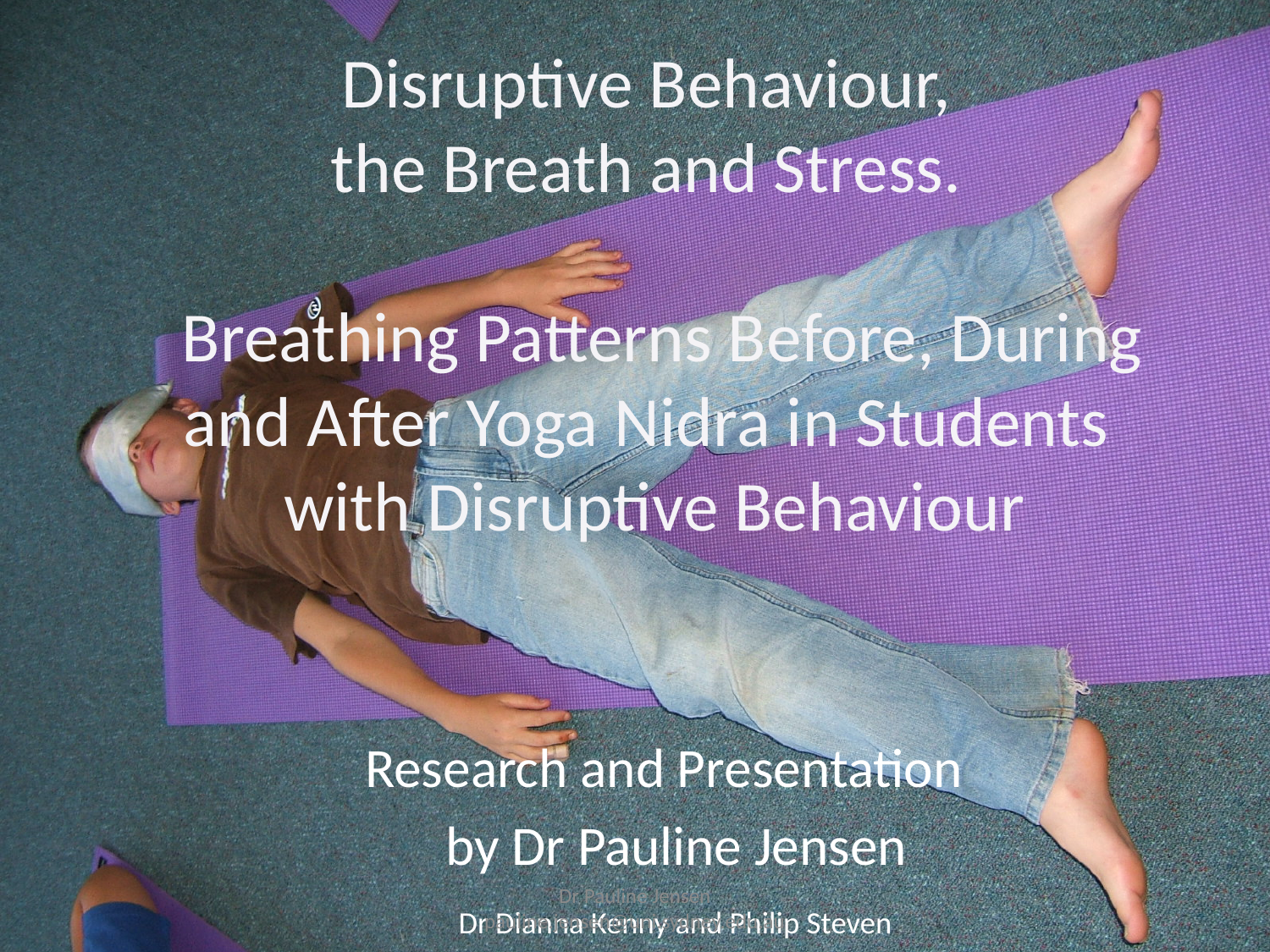

# Disruptive Behaviour, the Breath and Stress. Breathing Patterns Before, During and After Yoga Nidra in Students  with Disruptive Behaviour
Research and Presentation
 by Dr Pauline Jensen
 Dr Dianna Kenny and Philip Steven

Dr Pauline Jensen pauline.jensen@uni.sydney.edu.au